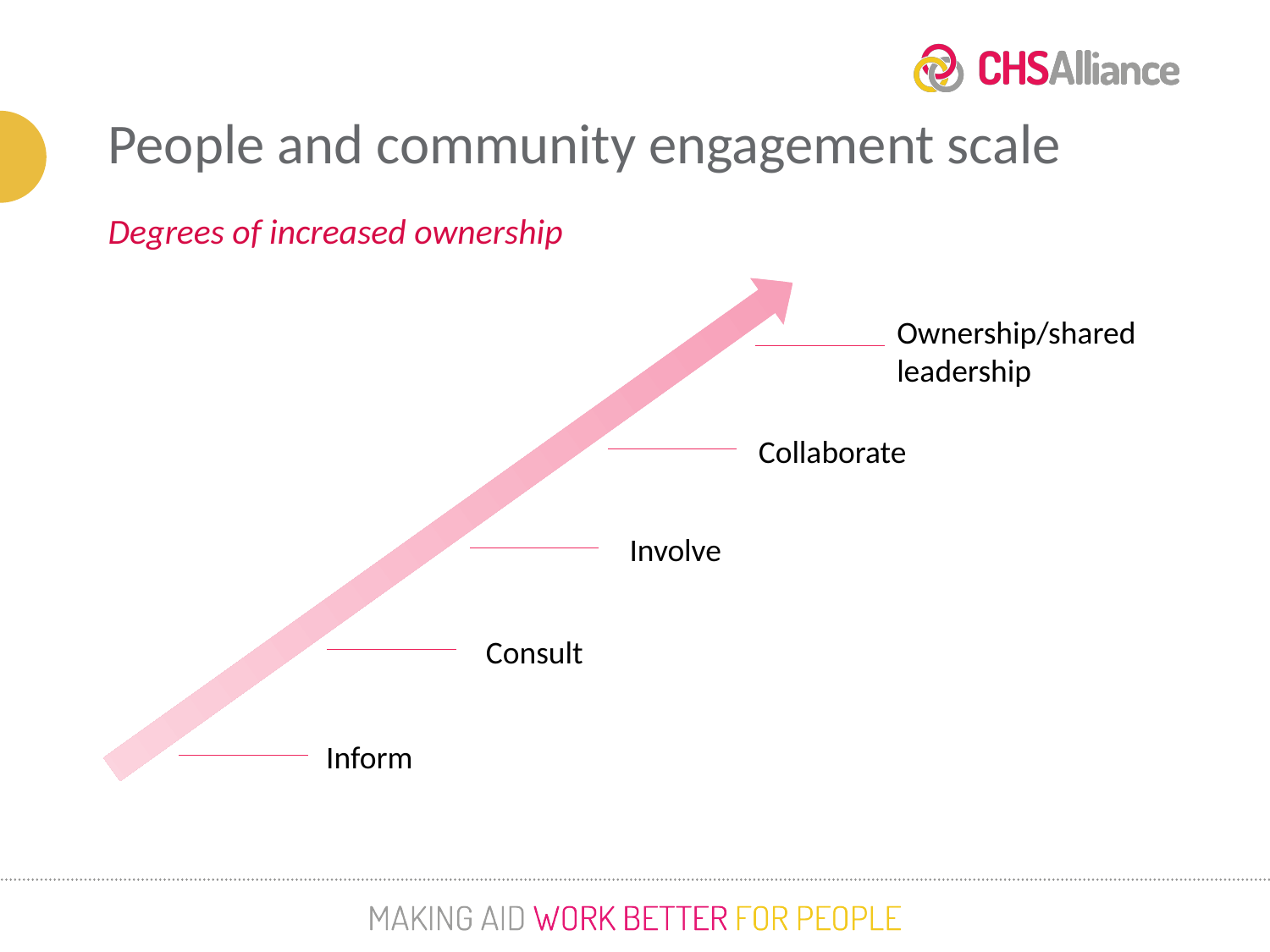

People and community engagement scale

Degrees of increased ownership
Ownership/shared leadership
Collaborate
Involve
Consult
Inform